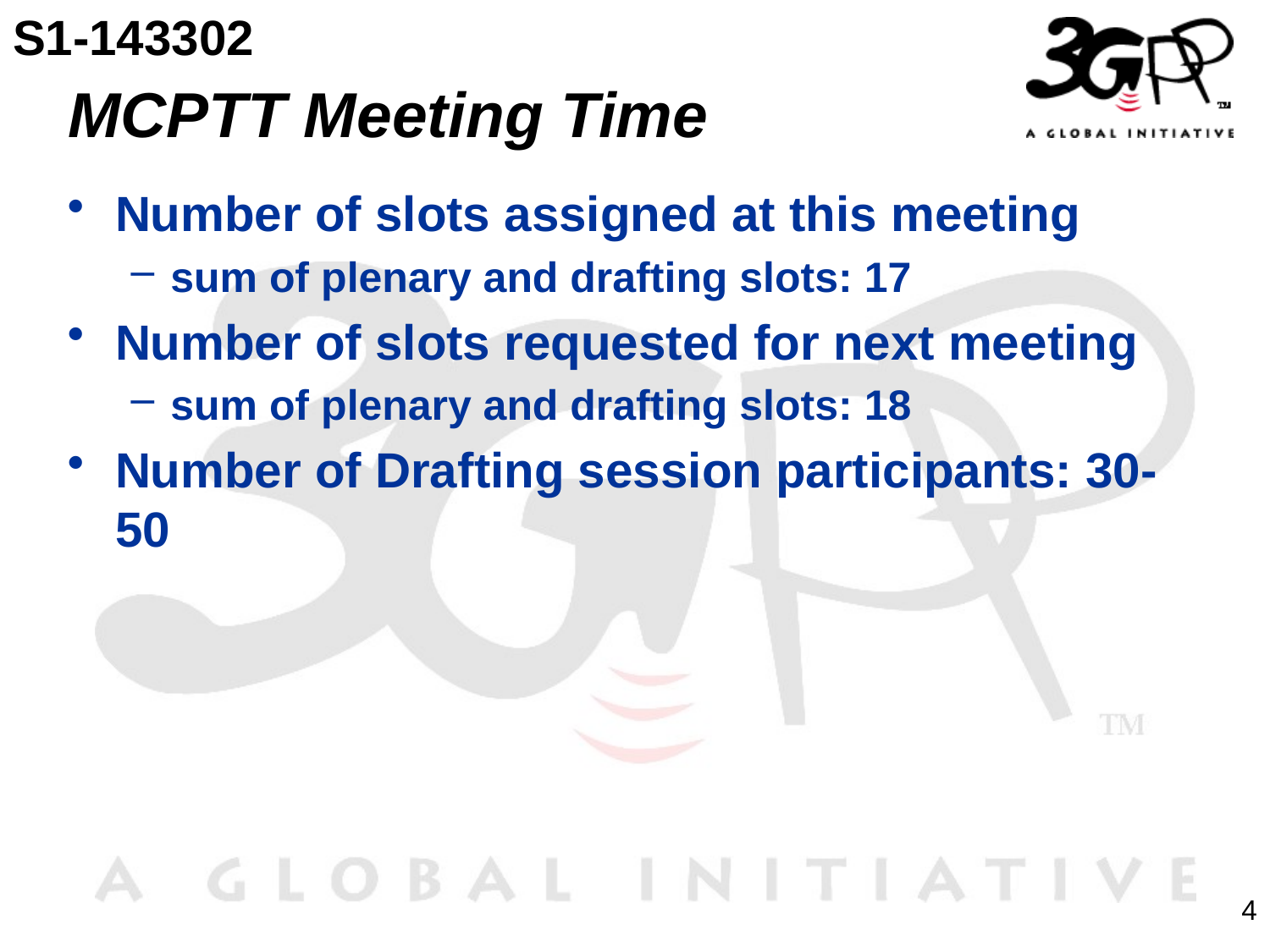

S1-143302
# MCPTT Meeting Time
Number of slots assigned at this meeting
sum of plenary and drafting slots: 17
Number of slots requested for next meeting
sum of plenary and drafting slots: 18
Number of Drafting session participants: 30-50

4